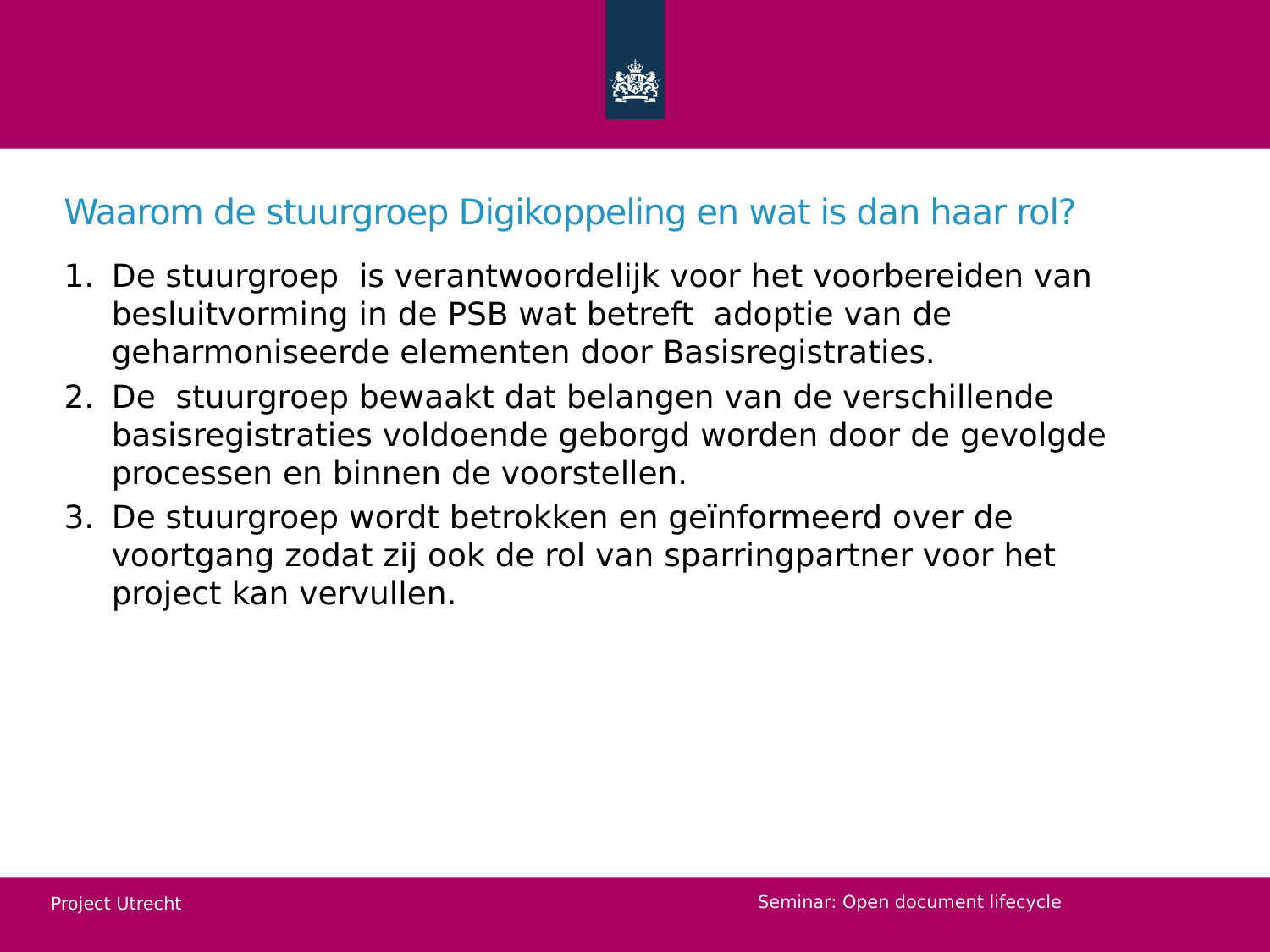

# Waarom de stuurgroep Digikoppeling en wat is dan haar rol?
De stuurgroep  is verantwoordelijk voor het voorbereiden van  besluitvorming in de PSB wat betreft  adoptie van de geharmoniseerde elementen door Basisregistraties.
De  stuurgroep bewaakt dat belangen van de verschillende basisregistraties voldoende geborgd worden door de gevolgde processen en binnen de voorstellen.
De stuurgroep wordt betrokken en geïnformeerd over de voortgang zodat zij ook de rol van sparringpartner voor het project kan vervullen.

Seminar: Open document lifecycle